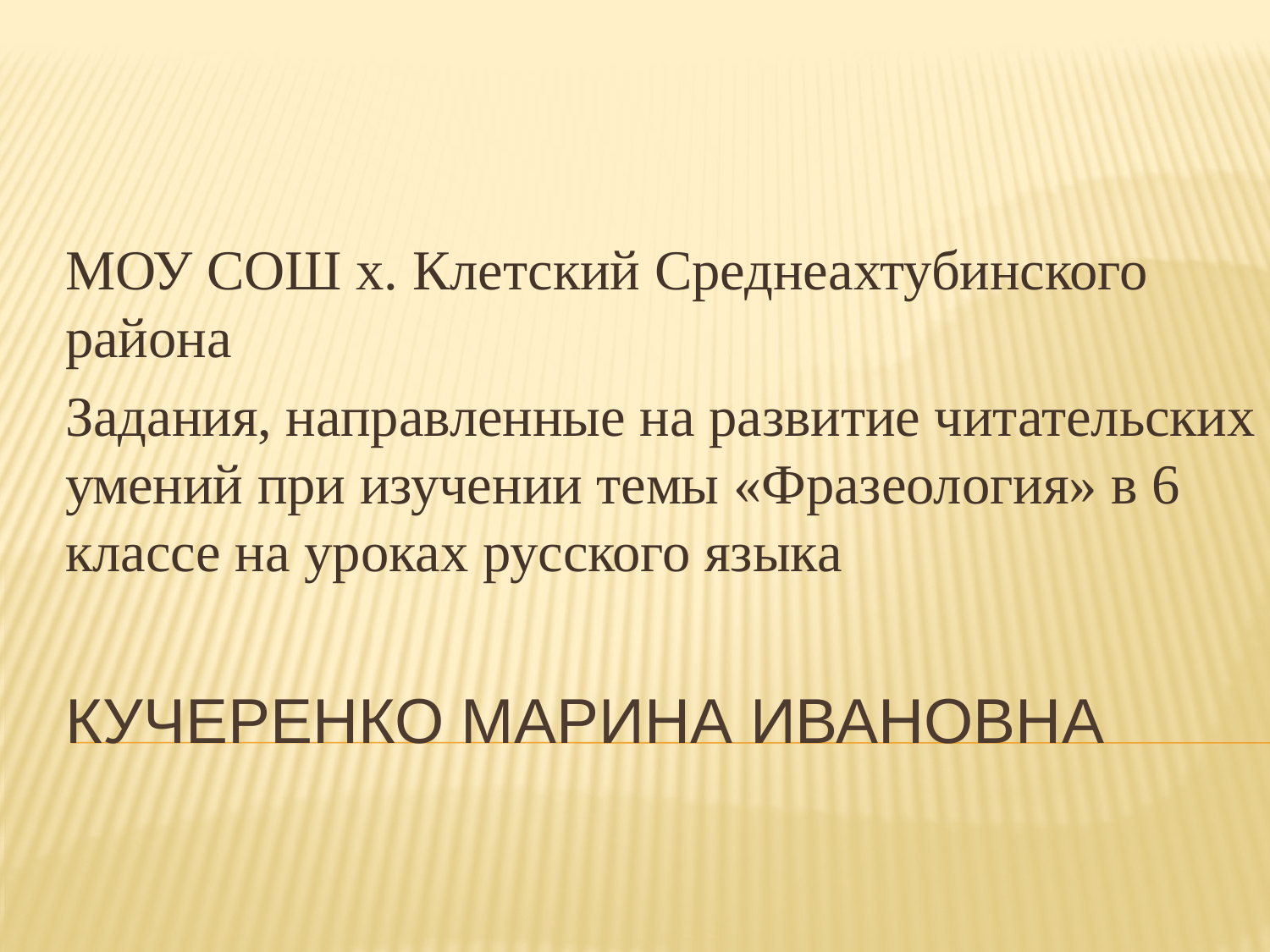

МОУ СОШ х. Клетский Среднеахтубинского района
Задания, направленные на развитие читательских умений при изучении темы «Фразеология» в 6 классе на уроках русского языка

# Кучеренко Марина Ивановна